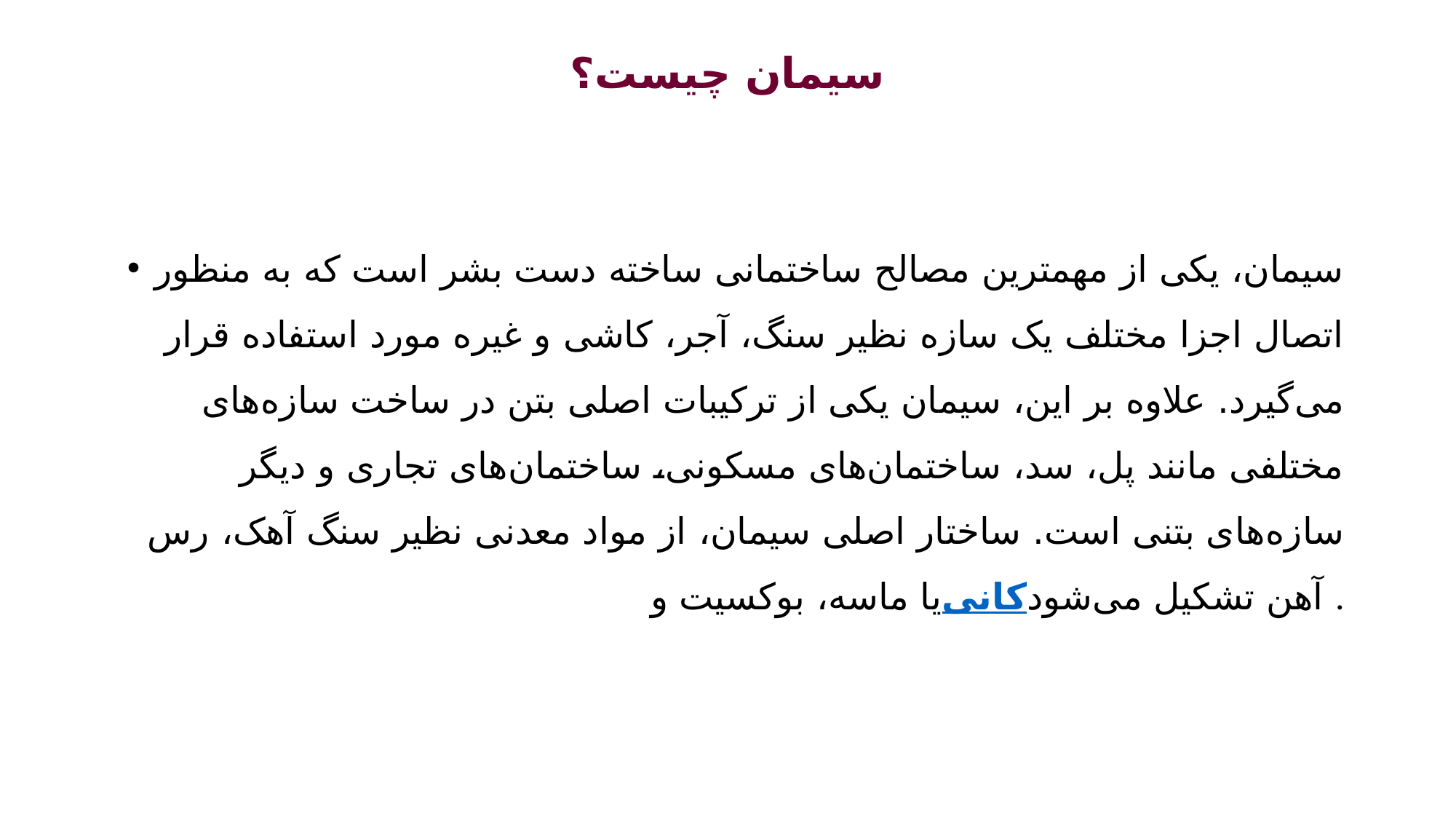

# سیمان چیست؟
سیمان، یکی از مهمترین مصالح ساختمانی ساخته دست بشر است که به منظور اتصال اجزا مختلف یک سازه نظیر سنگ، آجر، کاشی و غیره مورد استفاده قرار می‌گیرد. علاوه بر این، سیمان یکی از ترکیبات اصلی بتن در ساخت سازه‌های مختلفی مانند پل، سد، ساختمان‌های مسکونی، ساختمان‌های تجاری و دیگر سازه‌های بتنی است. ساختار اصلی سیمان، از مواد معدنی نظیر سنگ آهک، رس یا ماسه، بوکسیت و کانی آهن تشکیل می‌شود.